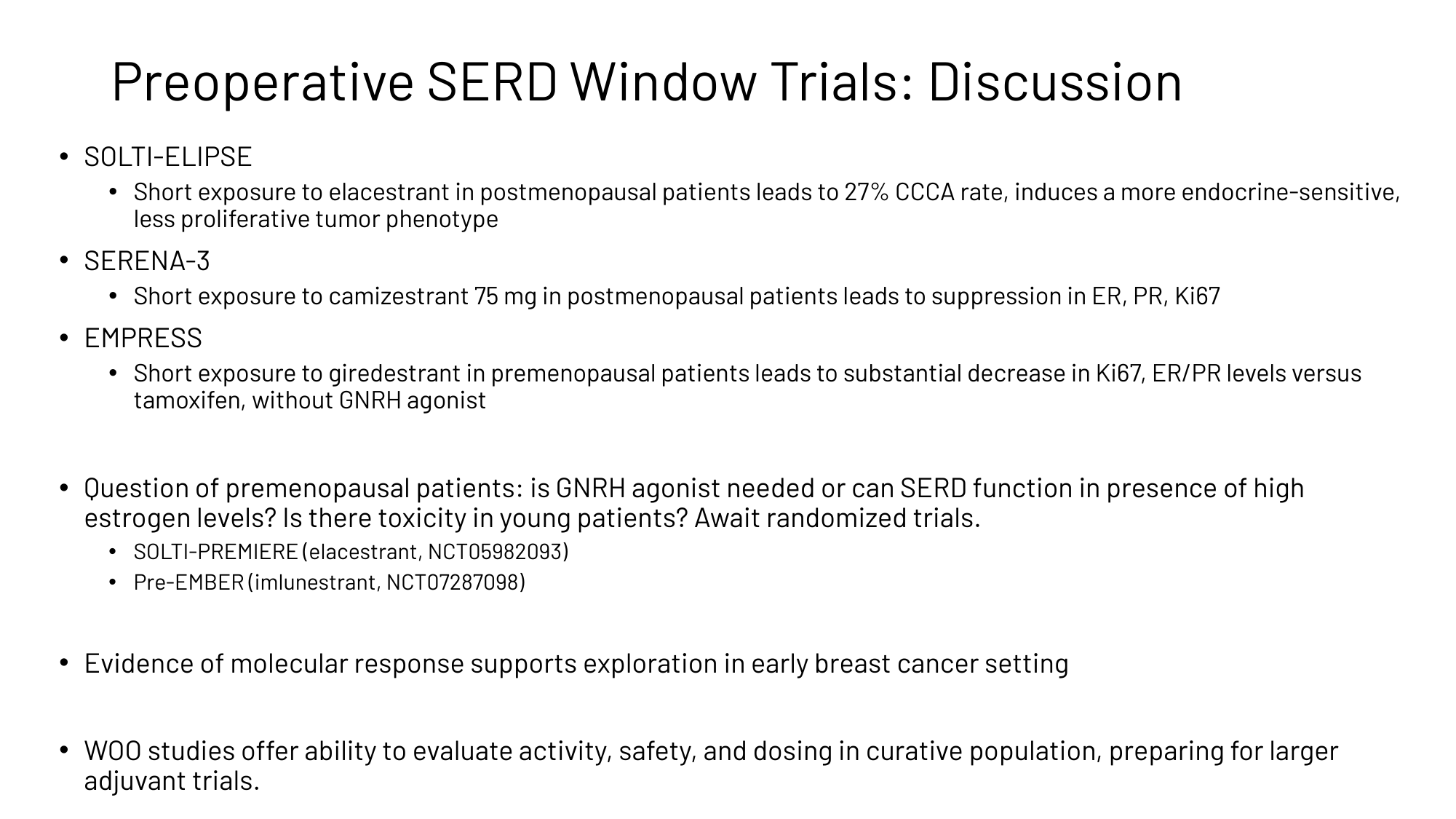

# Preoperative SERD Window Trials: Discussion
SOLTI-ELIPSE
Short exposure to elacestrant in postmenopausal patients leads to 27% CCCA rate, induces a more endocrine-sensitive, less proliferative tumor phenotype
SERENA-3
Short exposure to camizestrant 75 mg in postmenopausal patients leads to suppression in ER, PR, Ki67
EMPRESS
Short exposure to giredestrant in premenopausal patients leads to substantial decrease in Ki67, ER/PR levels versus tamoxifen, without GNRH agonist

Question of premenopausal patients: is GNRH agonist needed or can SERD function in presence of high estrogen levels? Is there toxicity in young patients? Await randomized trials.
SOLTI-PREMIERE (elacestrant, NCT05982093)
Pre-EMBER (imlunestrant, NCT07287098)

Evidence of molecular response supports exploration in early breast cancer setting

WOO studies offer ability to evaluate activity, safety, and dosing in curative population, preparing for larger adjuvant trials.